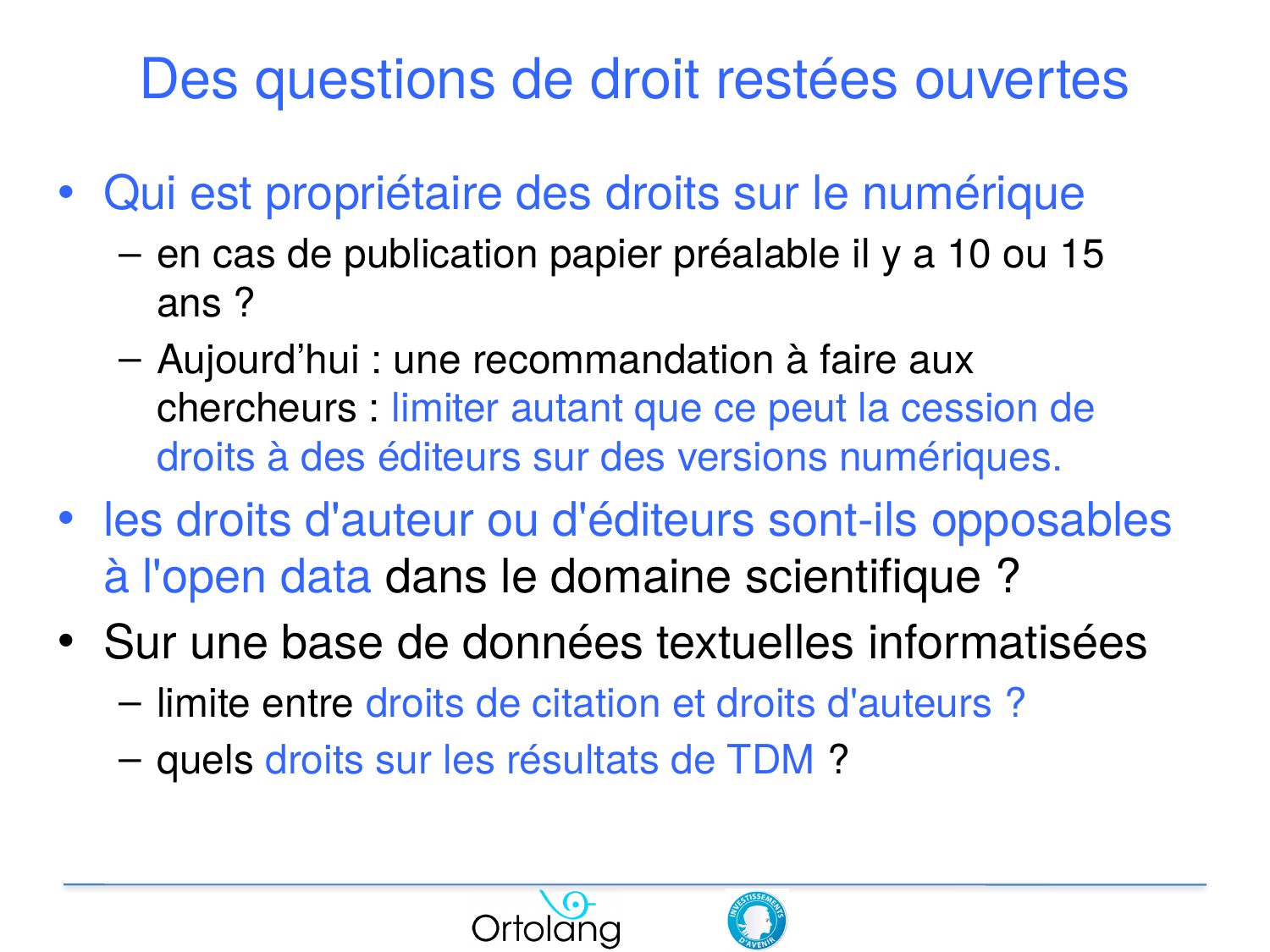

# Des questions de droit restées ouvertes
Qui est propriétaire des droits sur le numérique
en cas de publication papier préalable il y a 10 ou 15 ans ?
Aujourd’hui : une recommandation à faire aux chercheurs : limiter autant que ce peut la cession de droits à des éditeurs sur des versions numériques.
les droits d'auteur ou d'éditeurs sont-ils opposables à l'open data dans le domaine scientifique ?
Sur une base de données textuelles informatisées
limite entre droits de citation et droits d'auteurs ?
quels droits sur les résultats de TDM ?